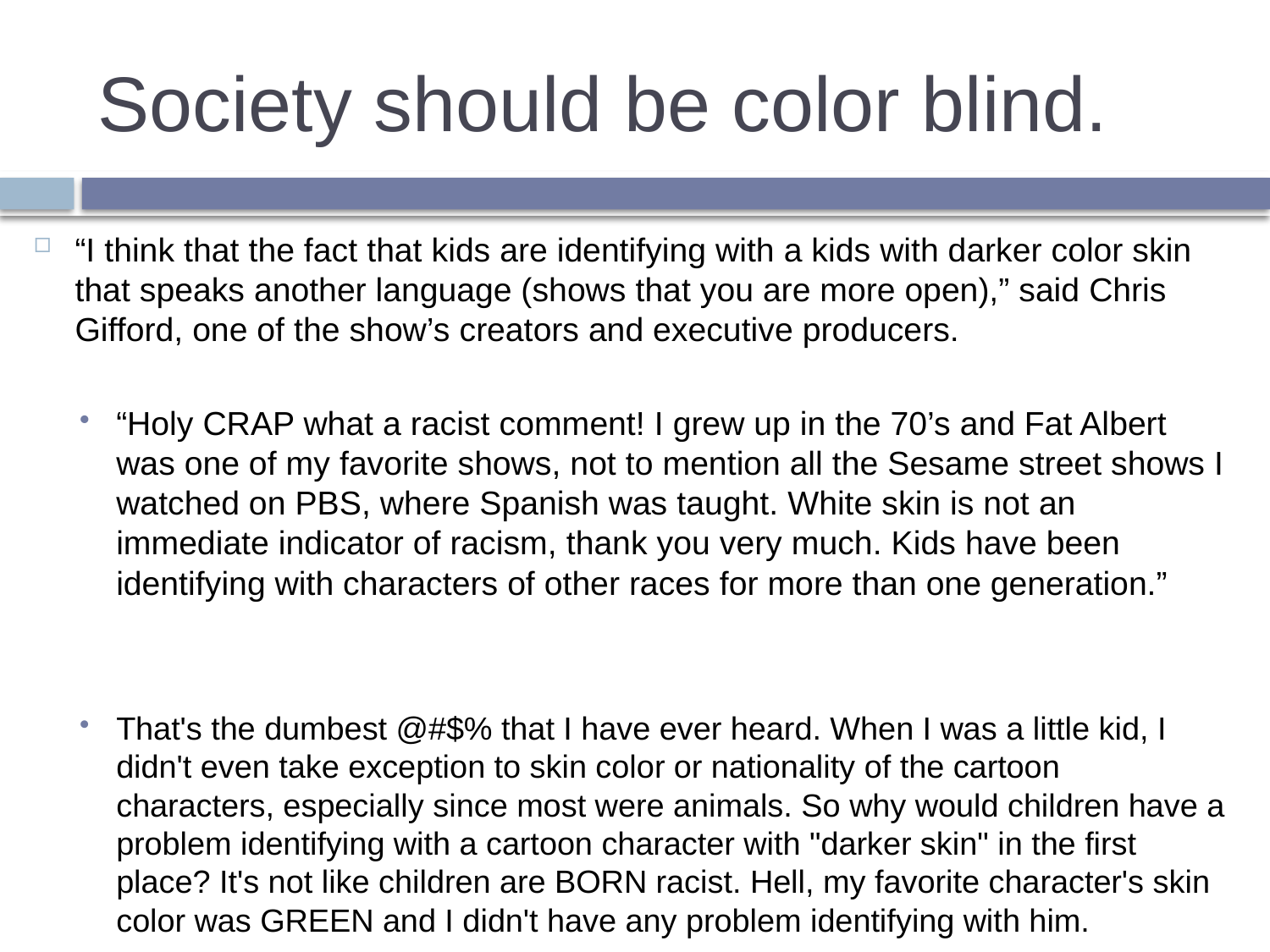

# Society should be color blind.
“I think that the fact that kids are identifying with a kids with darker color skin that speaks another language (shows that you are more open),” said Chris Gifford, one of the show’s creators and executive producers.

“Holy CRAP what a racist comment! I grew up in the 70’s and Fat Albert was one of my favorite shows, not to mention all the Sesame street shows I watched on PBS, where Spanish was taught. White skin is not an immediate indicator of racism, thank you very much. Kids have been identifying with characters of other races for more than one generation.”

That's the dumbest @#$% that I have ever heard. When I was a little kid, I didn't even take exception to skin color or nationality of the cartoon characters, especially since most were animals. So why would children have a problem identifying with a cartoon character with "darker skin" in the first place? It's not like children are BORN racist. Hell, my favorite character's skin color was GREEN and I didn't have any problem identifying with him.